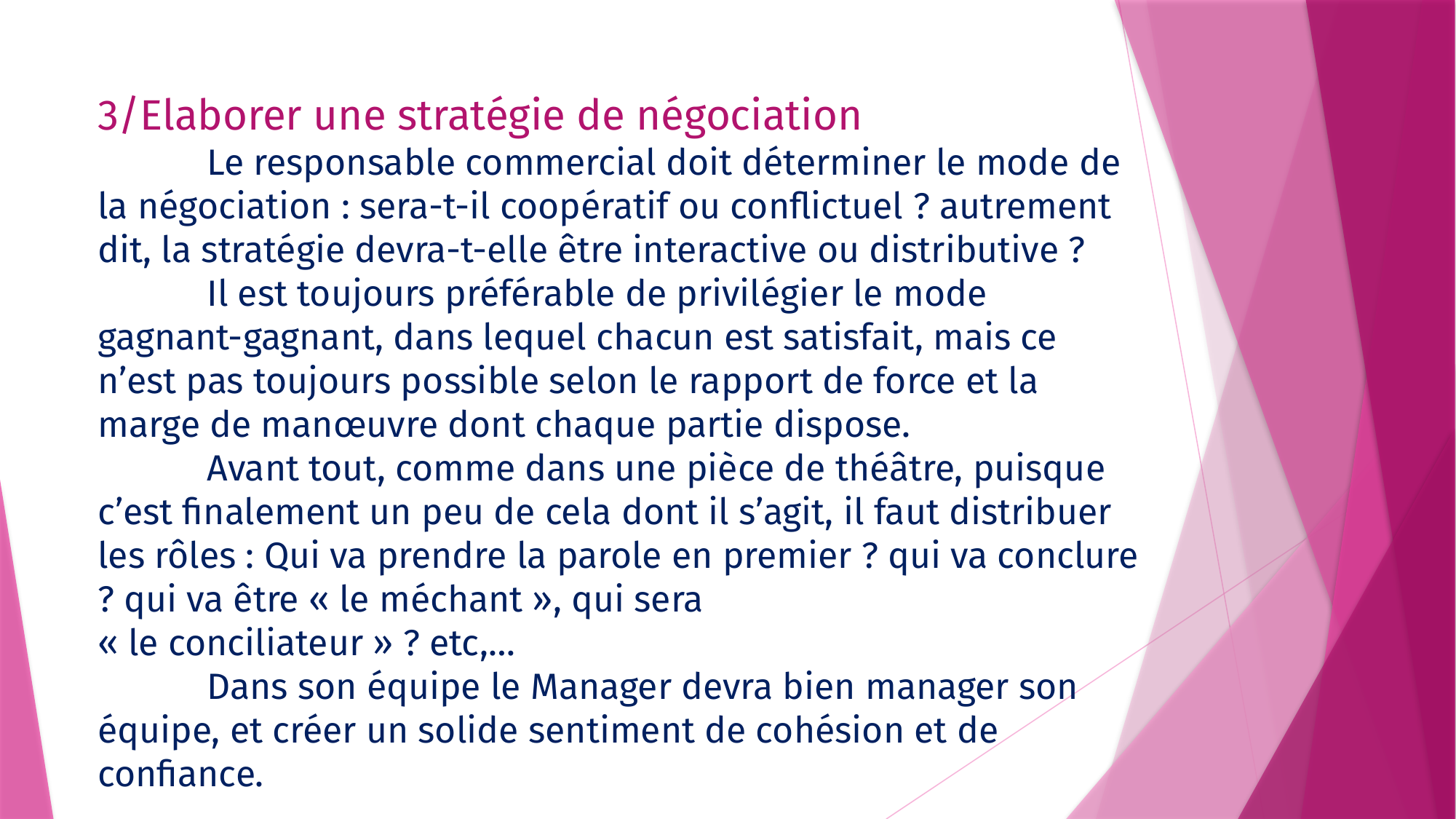

3/Elaborer une stratégie de négociation
	Le responsable commercial doit déterminer le mode de la négociation : sera-t-il coopératif ou conflictuel ? autrement dit, la stratégie devra-t-elle être interactive ou distributive ?
	Il est toujours préférable de privilégier le mode gagnant-gagnant, dans lequel chacun est satisfait, mais ce n’est pas toujours possible selon le rapport de force et la marge de manœuvre dont chaque partie dispose.
	Avant tout, comme dans une pièce de théâtre, puisque c’est finalement un peu de cela dont il s’agit, il faut distribuer les rôles : Qui va prendre la parole en premier ? qui va conclure ? qui va être « le méchant », qui sera
« le conciliateur » ? etc,…
	Dans son équipe le Manager devra bien manager son équipe, et créer un solide sentiment de cohésion et de confiance.